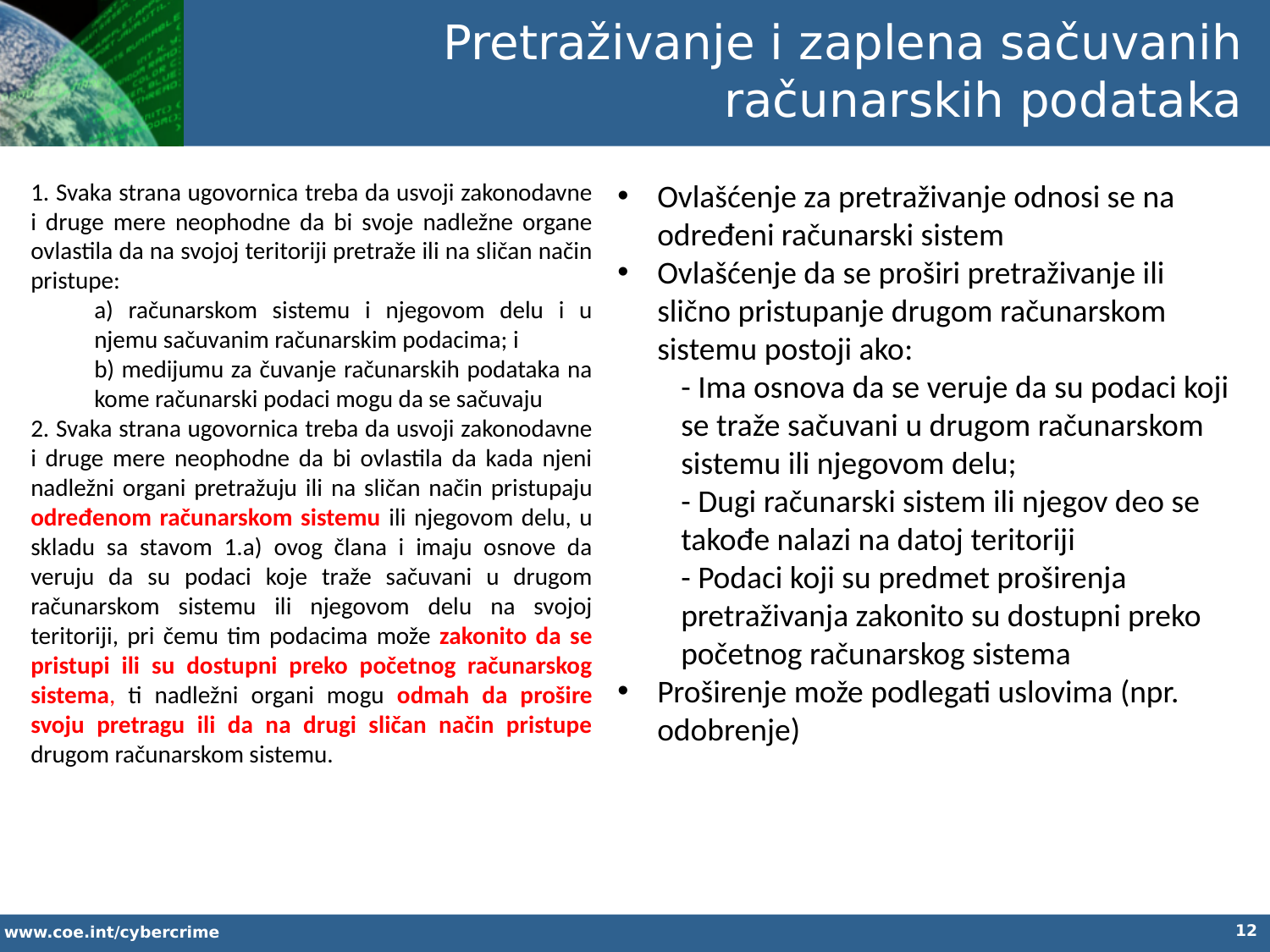

Pretraživanje i zaplena sačuvanih računarskih podataka
1. Svaka strana ugovornica treba da usvoji zakonodavne i druge mere neophodne da bi svoje nadležne organe ovlastila da na svojoj teritoriji pretraže ili na sličan način pristupe:
a) računarskom sistemu i njegovom delu i u njemu sačuvanim računarskim podacima; i
b) medijumu za čuvanje računarskih podataka na kome računarski podaci mogu da se sačuvaju
2. Svaka strana ugovornica treba da usvoji zakonodavne i druge mere neophodne da bi ovlastila da kada njeni nadležni organi pretražuju ili na sličan način pristupaju određenom računarskom sistemu ili njegovom delu, u skladu sa stavom 1.a) ovog člana i imaju osnove da veruju da su podaci koje traže sačuvani u drugom računarskom sistemu ili njegovom delu na svojoj teritoriji, pri čemu tim podacima može zakonito da se pristupi ili su dostupni preko početnog računarskog sistema, ti nadležni organi mogu odmah da prošire svoju pretragu ili da na drugi sličan način pristupe drugom računarskom sistemu.
Ovlašćenje za pretraživanje odnosi se na određeni računarski sistem
Ovlašćenje da se proširi pretraživanje ili slično pristupanje drugom računarskom sistemu postoji ako:
- Ima osnova da se veruje da su podaci koji se traže sačuvani u drugom računarskom sistemu ili njegovom delu;
- Dugi računarski sistem ili njegov deo se takođe nalazi na datoj teritoriji
- Podaci koji su predmet proširenja pretraživanja zakonito su dostupni preko početnog računarskog sistema
Proširenje može podlegati uslovima (npr. odobrenje)